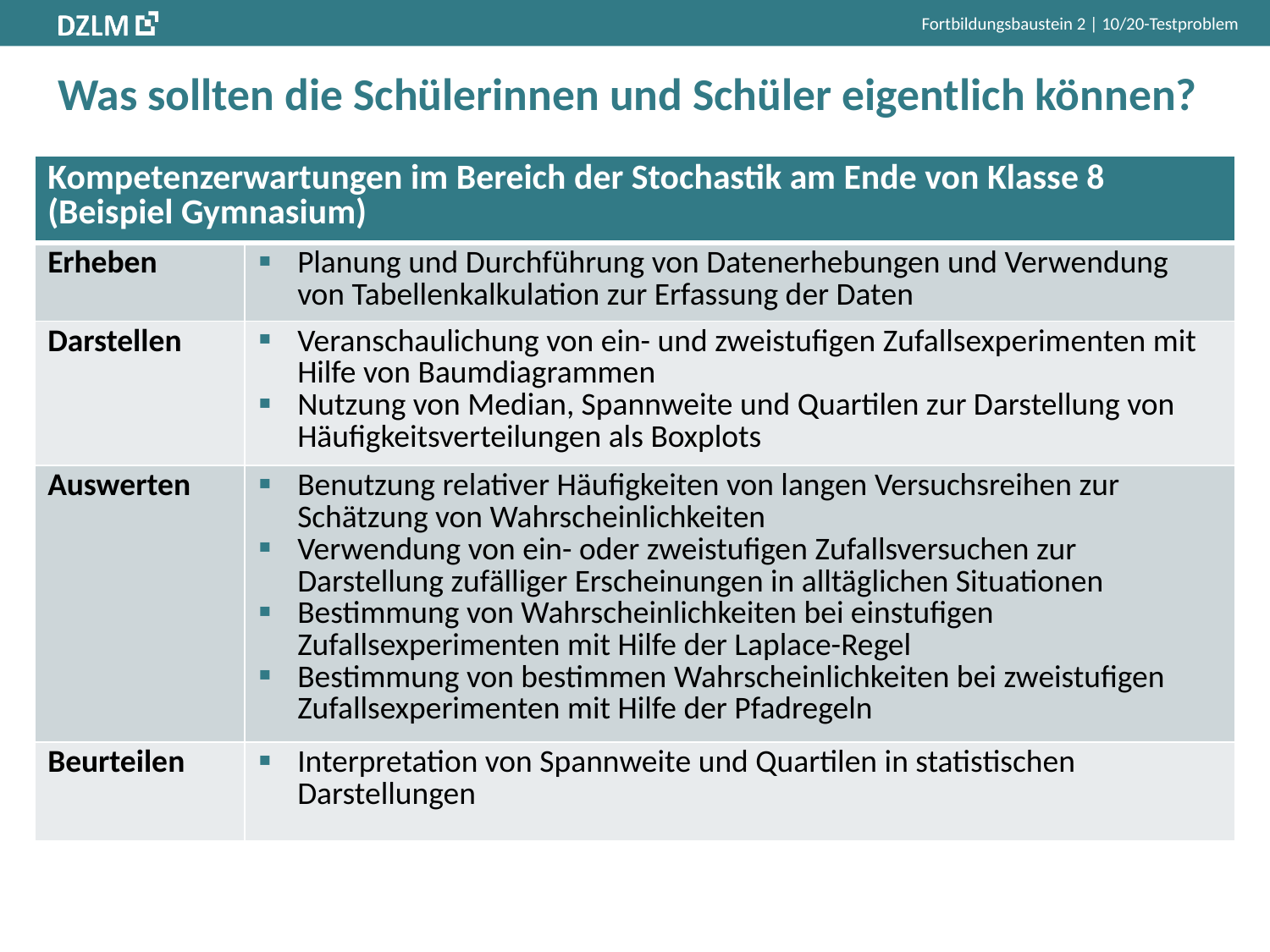

Fortbildungsbaustein 2 | 10/20-Testproblem
# Was sollten die Schülerinnen und Schüler eigentlich können?
| Kompetenzerwartungen im Bereich der Stochastik am Ende von Klasse 8 (Beispiel Gymnasium) |  |
| --- | --- |
| Erheben | Planung und Durchführung von Datenerhebungen und Verwendung von Tabellenkalkulation zur Erfassung der Daten |
| Darstellen | Veranschaulichung von ein- und zweistufigen Zufallsexperimenten mit Hilfe von Baumdiagrammen Nutzung von Median, Spannweite und Quartilen zur Darstellung von Häufigkeitsverteilungen als Boxplots |
| Auswerten | Benutzung relativer Häufigkeiten von langen Versuchsreihen zur Schätzung von Wahrscheinlichkeiten Verwendung von ein- oder zweistufigen Zufallsversuchen zur Darstellung zufälliger Erscheinungen in alltäglichen Situationen Bestimmung von Wahrscheinlichkeiten bei einstufigen Zufallsexperimenten mit Hilfe der Laplace-Regel Bestimmung von bestimmen Wahrscheinlichkeiten bei zweistufigen Zufallsexperimenten mit Hilfe der Pfadregeln |
| Beurteilen | Interpretation von Spannweite und Quartilen in statistischen Darstellungen |